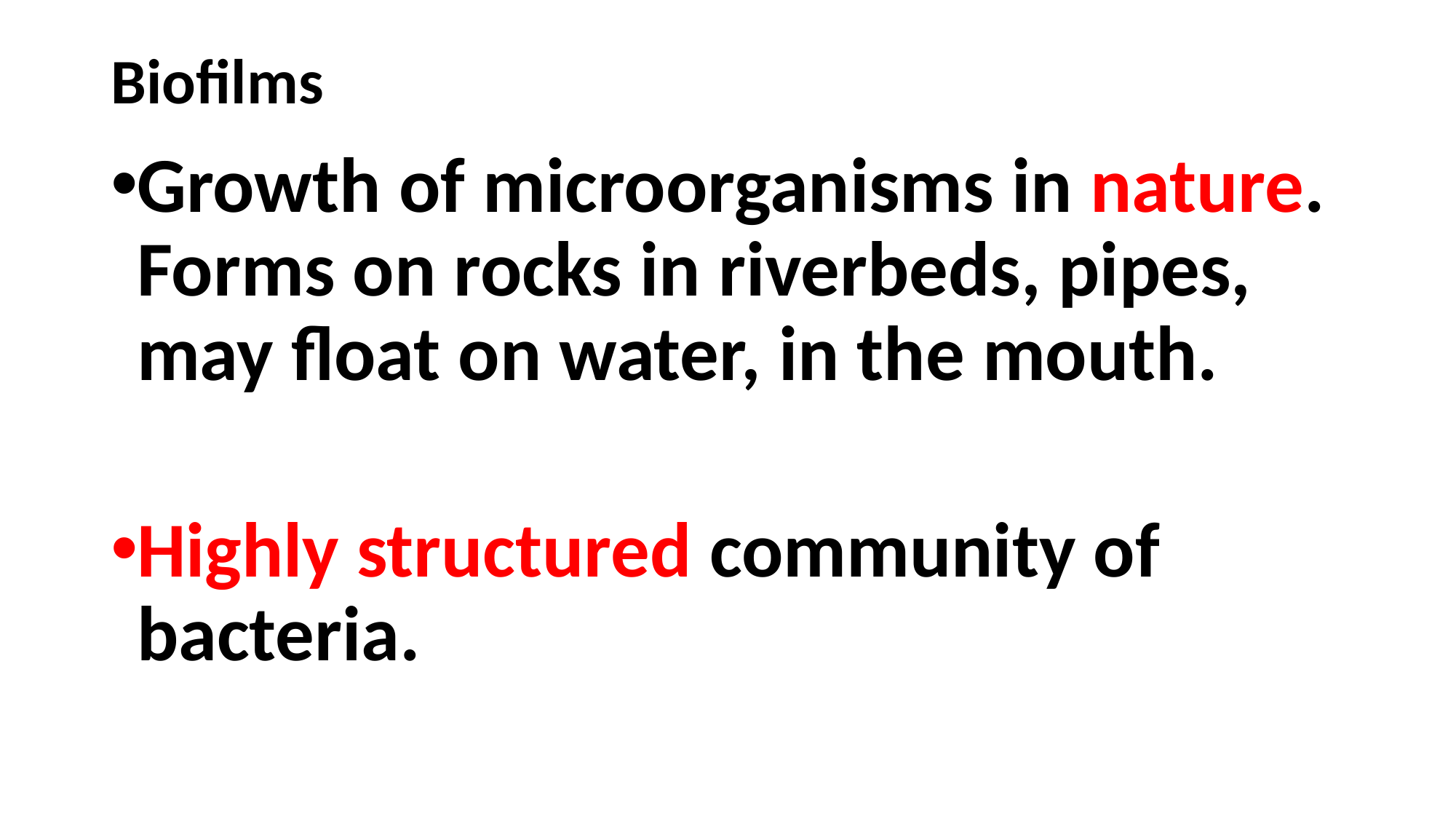

# Biofilms
Growth of microorganisms in nature. Forms on rocks in riverbeds, pipes, may float on water, in the mouth.

Highly structured community of bacteria.